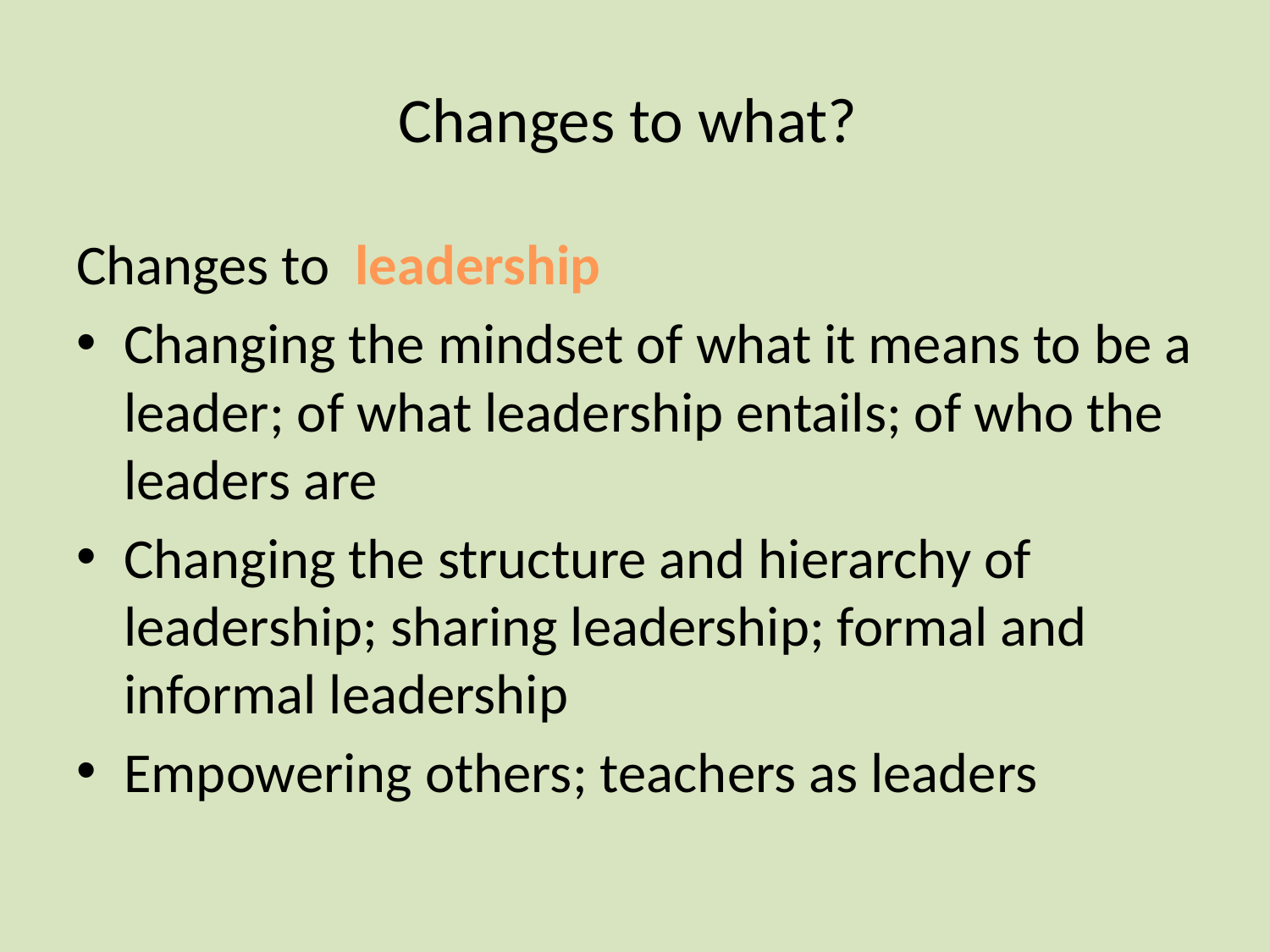

# Changes to what?
Changes to  leadership
Changing the mindset of what it means to be a leader; of what leadership entails; of who the leaders are
Changing the structure and hierarchy of leadership; sharing leadership; formal and informal leadership
Empowering others; teachers as leaders